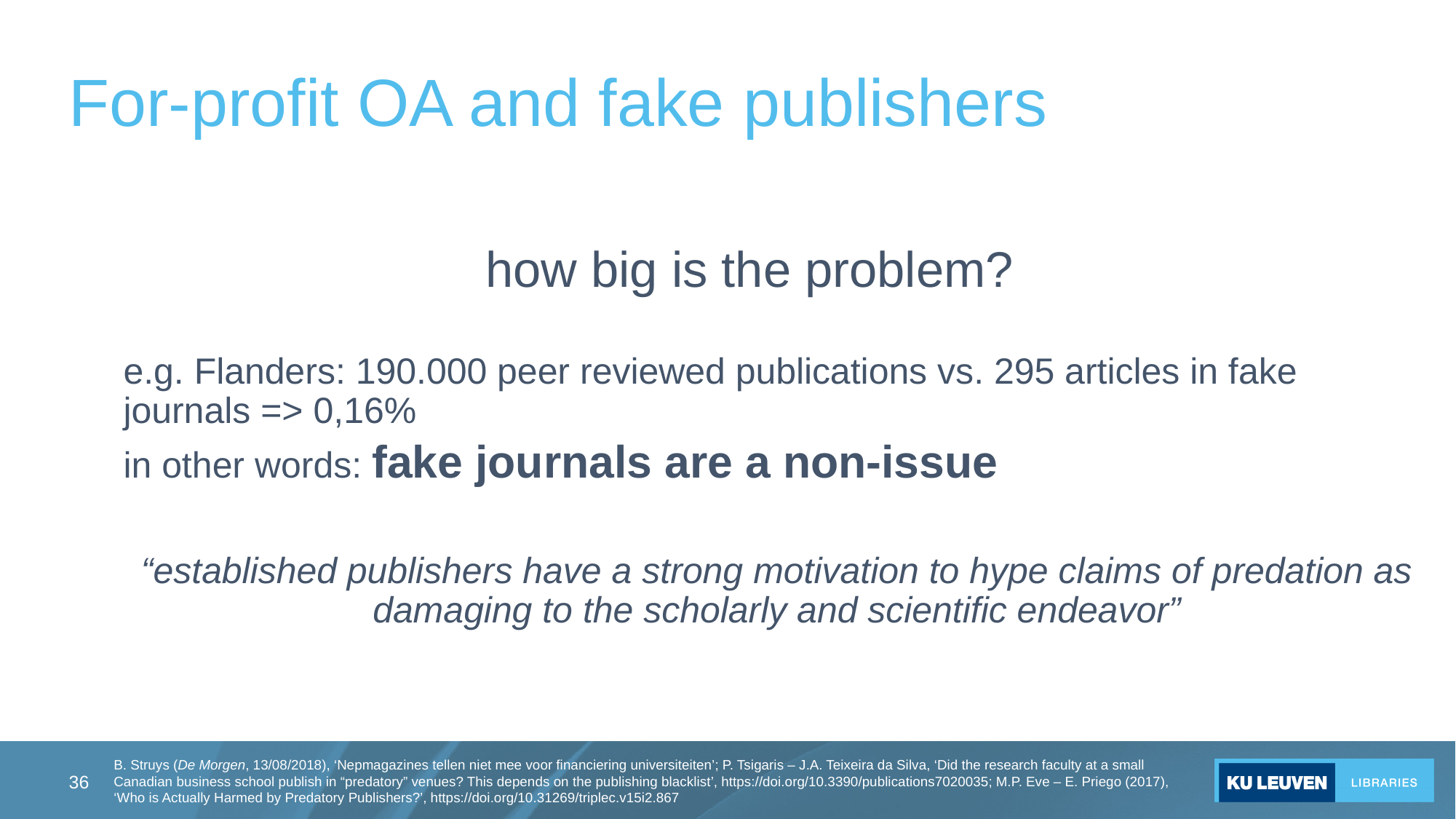

# For-profit OA and fake publishers
how big is the problem?

e.g. Flanders: 190.000 peer reviewed publications vs. 295 articles in fake journals => 0,16%
in other words: fake journals are a non-issue

“established publishers have a strong motivation to hype claims of predation as damaging to the scholarly and scientific endeavor”

36
B. Struys (De Morgen, 13/08/2018), ‘Nepmagazines tellen niet mee voor financiering universiteiten’; P. Tsigaris – J.A. Teixeira da Silva, ‘Did the research faculty at a small Canadian business school publish in “predatory” venues? This depends on the publishing blacklist’, https://doi.org/10.3390/publications7020035; M.P. Eve – E. Priego (2017), ‘Who is Actually Harmed by Predatory Publishers?’, https://doi.org/10.31269/triplec.v15i2.867